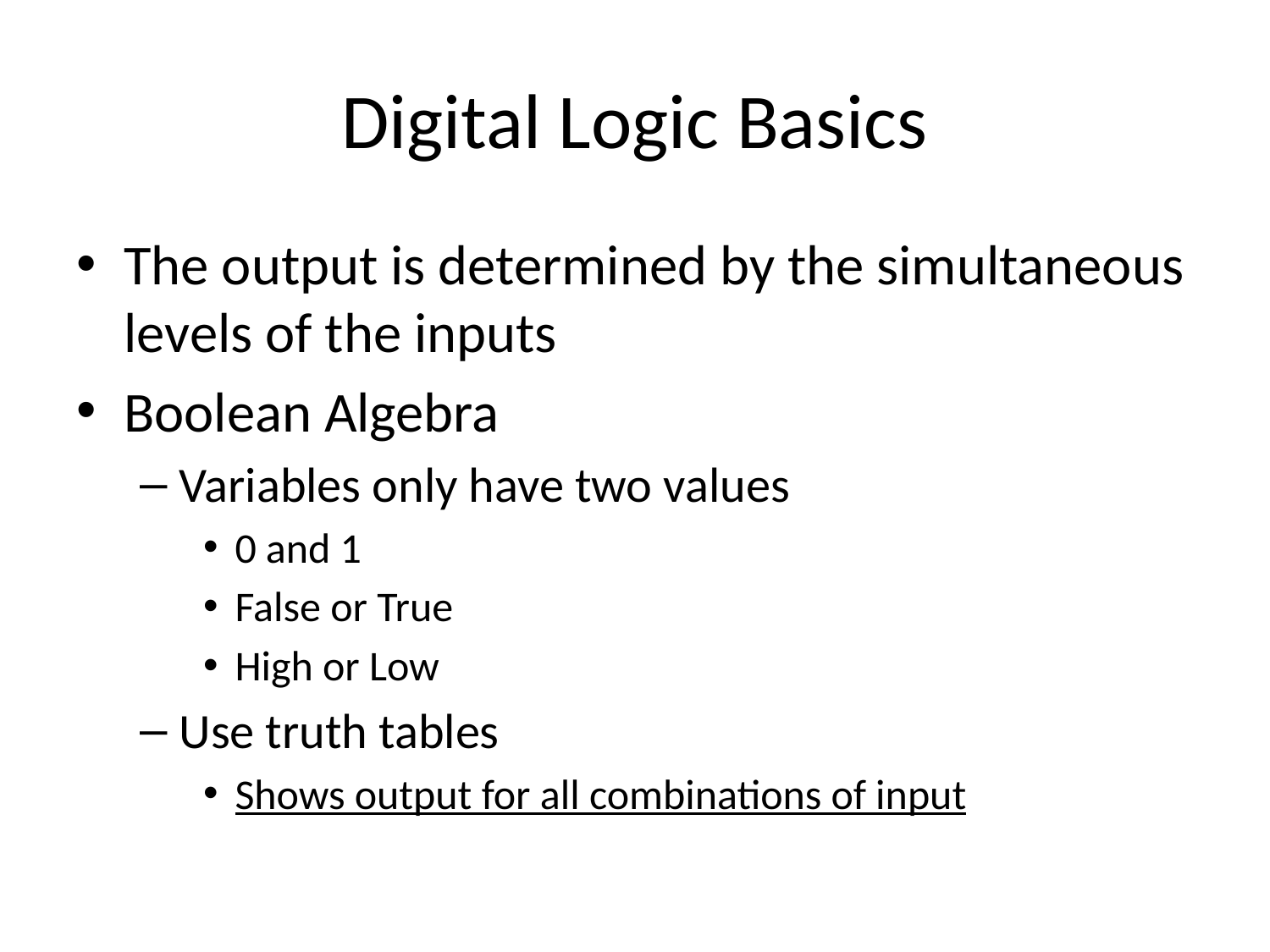

# Digital Logic Basics
The output is determined by the simultaneous levels of the inputs
Boolean Algebra
Variables only have two values
0 and 1
False or True
High or Low
Use truth tables
Shows output for all combinations of input